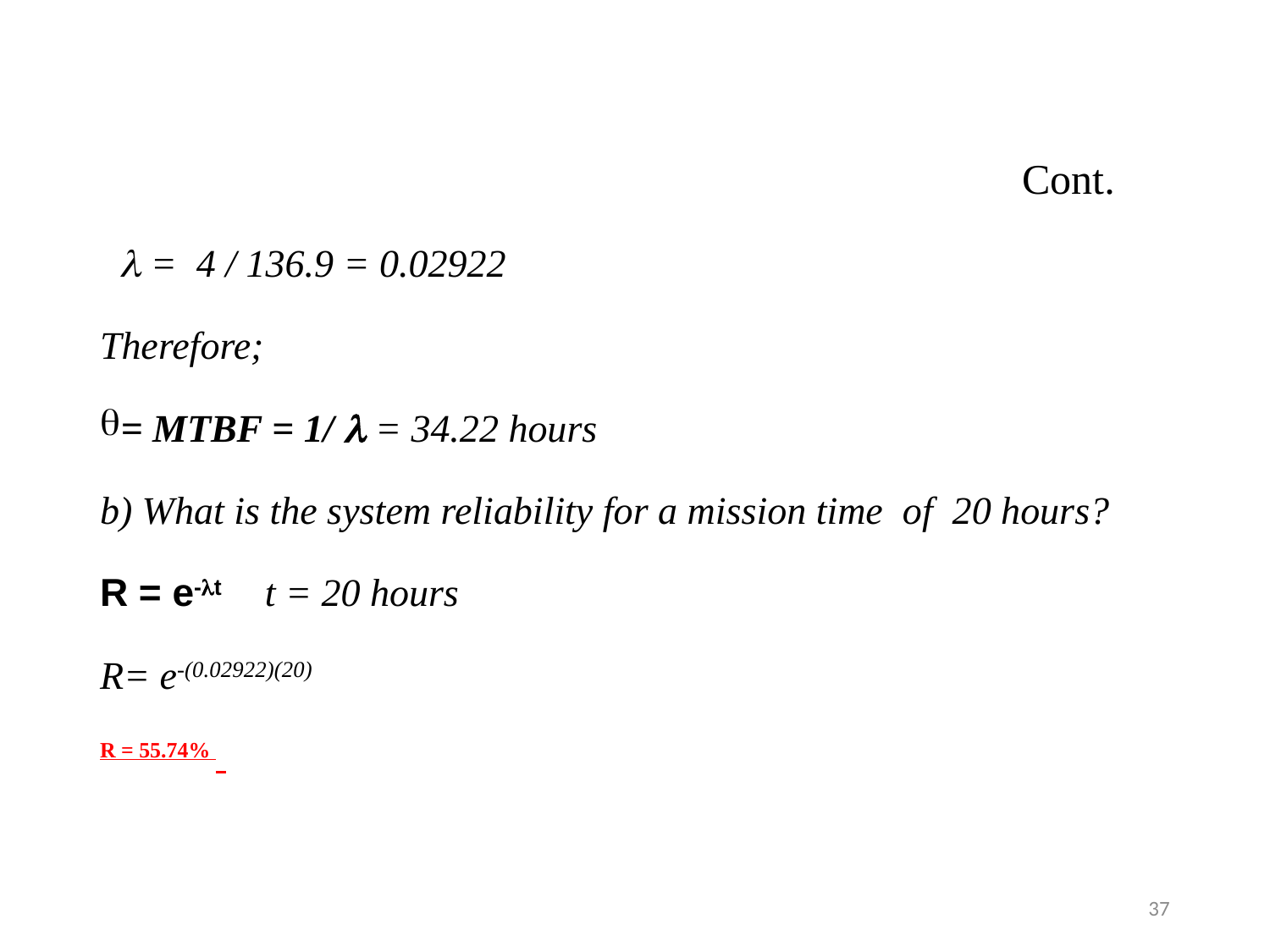

# Cont.
 λ =  4 / 136.9 = 0.02922
Therefore;
= MTBF = 1/ λ = 34.22 hours
b) What is the system reliability for a mission time  of  20 hours?
R = e-λt    t = 20 hours
R= e-(0.02922)(20)
R = 55.74%

37